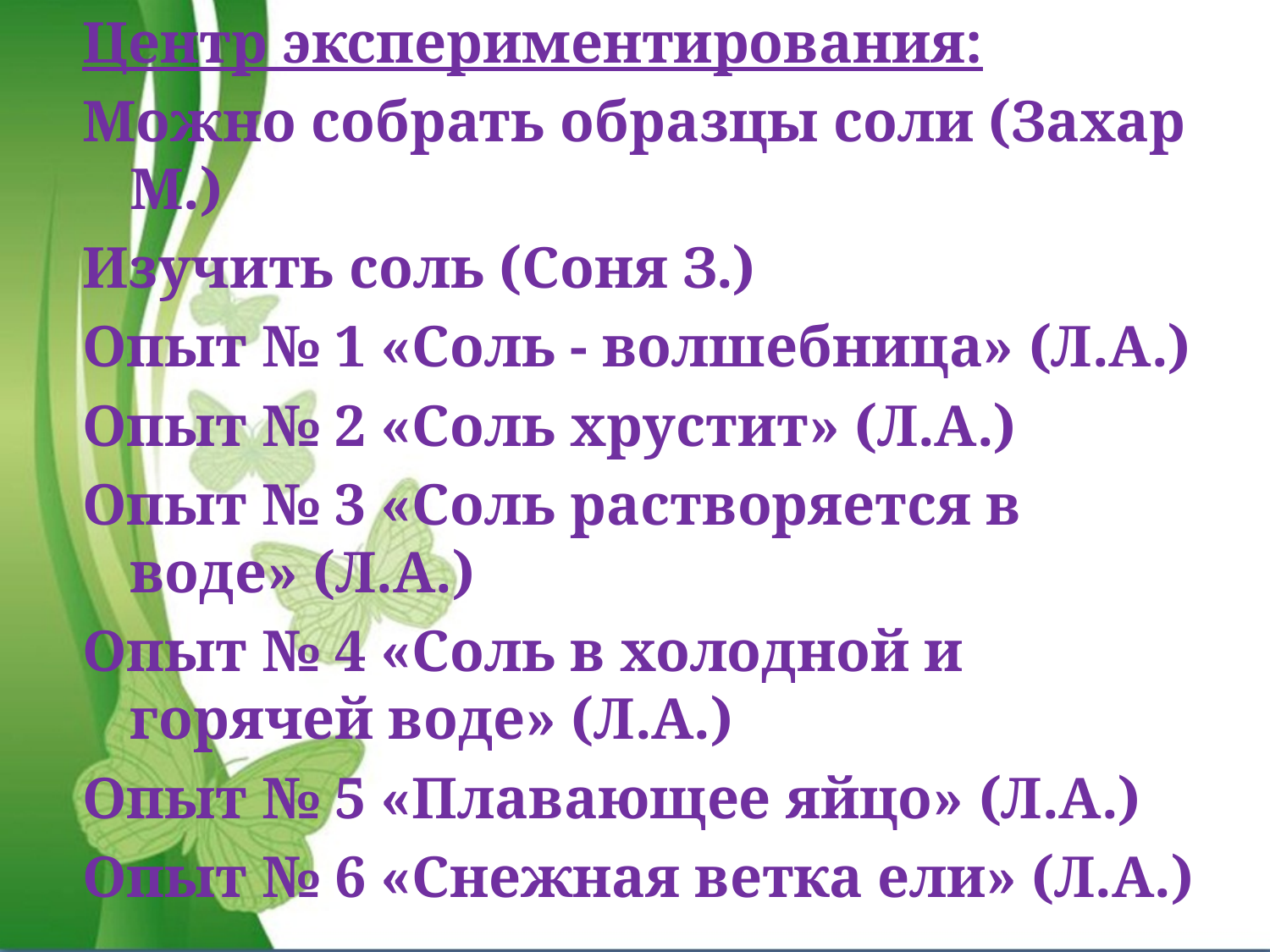

Центр экспериментирования:
Можно собрать образцы соли (Захар М.)
Изучить соль (Соня З.)
Опыт № 1 «Соль - волшебница» (Л.А.)
Опыт № 2 «Соль хрустит» (Л.А.)
Опыт № 3 «Соль растворяется в воде» (Л.А.)
Опыт № 4 «Соль в холодной и горячей воде» (Л.А.)
Опыт № 5 «Плавающее яйцо» (Л.А.)
Опыт № 6 «Снежная ветка ели» (Л.А.)